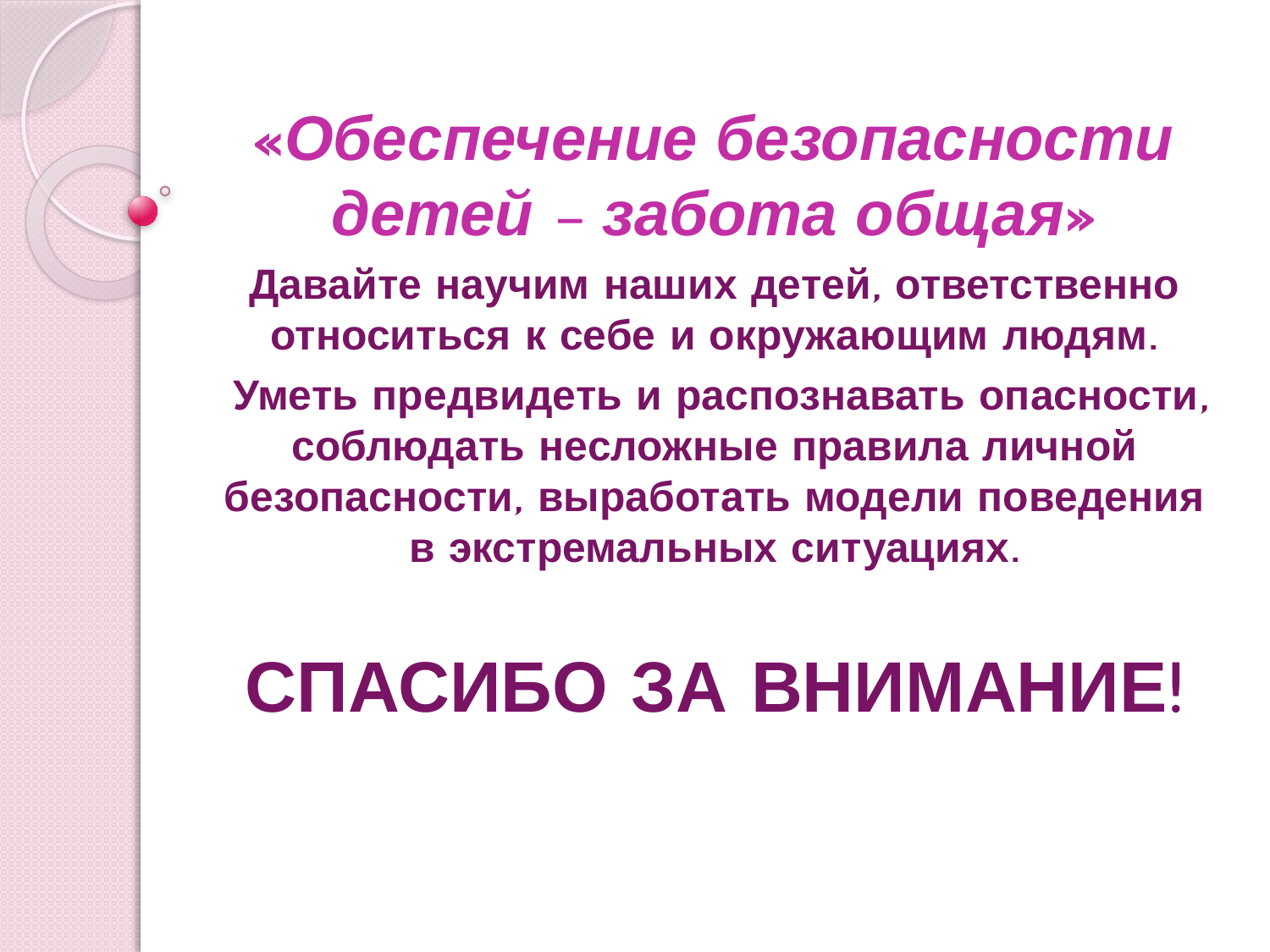

# «Обеспечение безопасности детей – забота общая»
Давайте научим наших детей, ответственно относиться к себе и окружающим людям.
 Уметь предвидеть и распознавать опасности, соблюдать несложные правила личной безопасности, выработать модели поведения в экстремальных ситуациях.

СПАСИБО ЗА ВНИМАНИЕ!